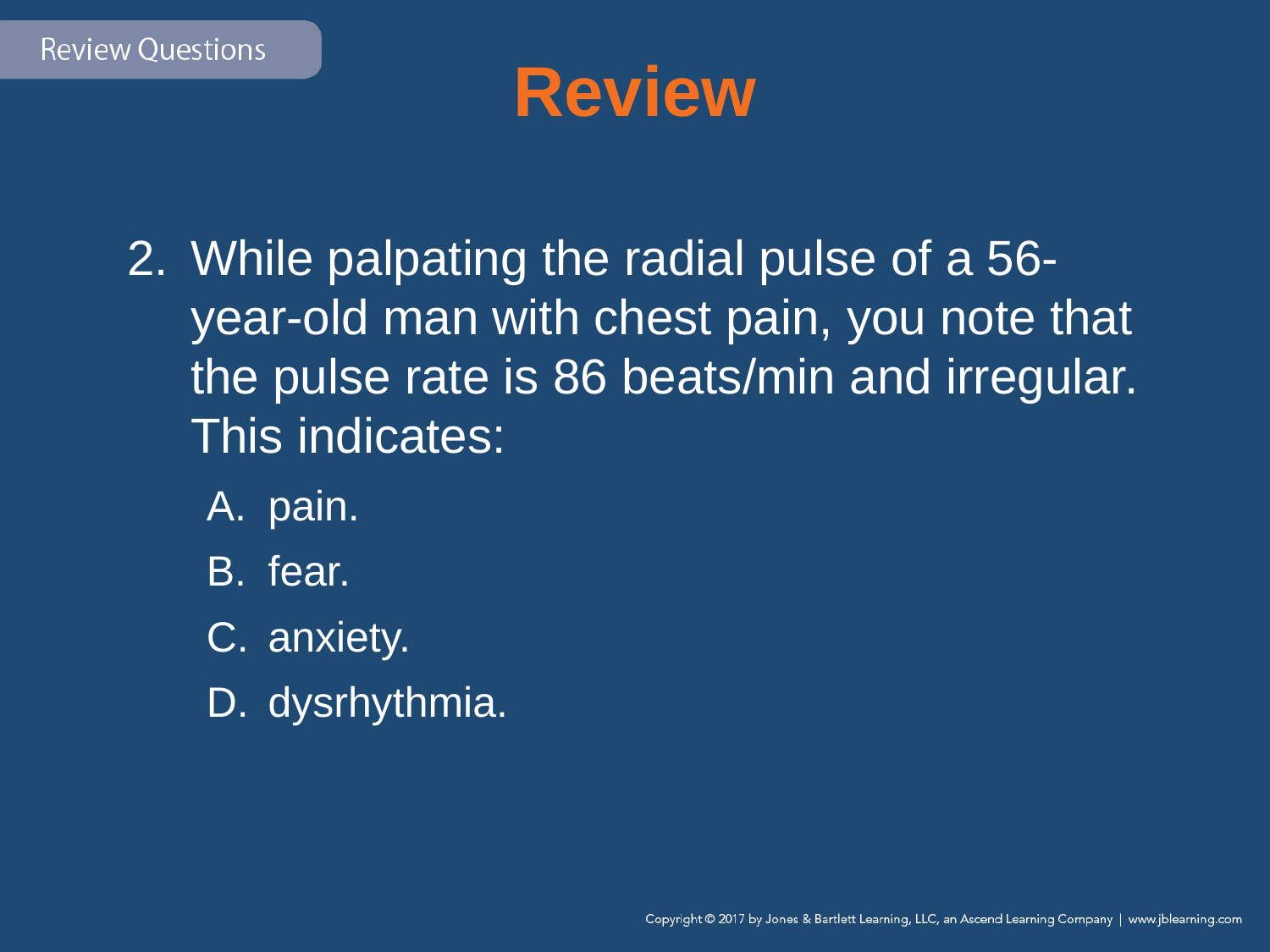

# Review
While palpating the radial pulse of a 56-year-old man with chest pain, you note that the pulse rate is 86 beats/min and irregular. This indicates:
pain.
fear.
anxiety.
dysrhythmia.